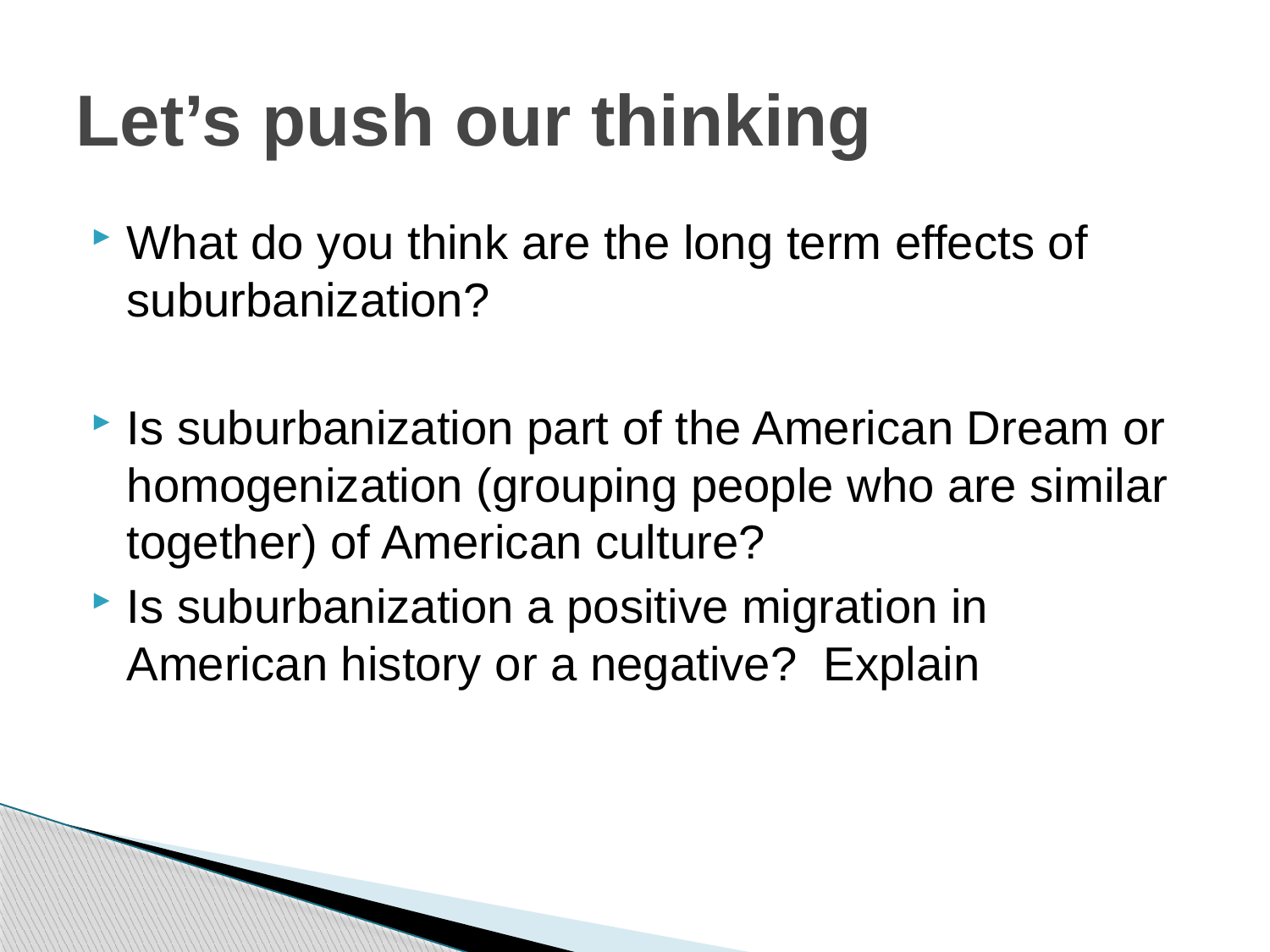

# Let’s push our thinking
What do you think are the long term effects of suburbanization?

Is suburbanization part of the American Dream or homogenization (grouping people who are similar together) of American culture?
Is suburbanization a positive migration in American history or a negative?  Explain